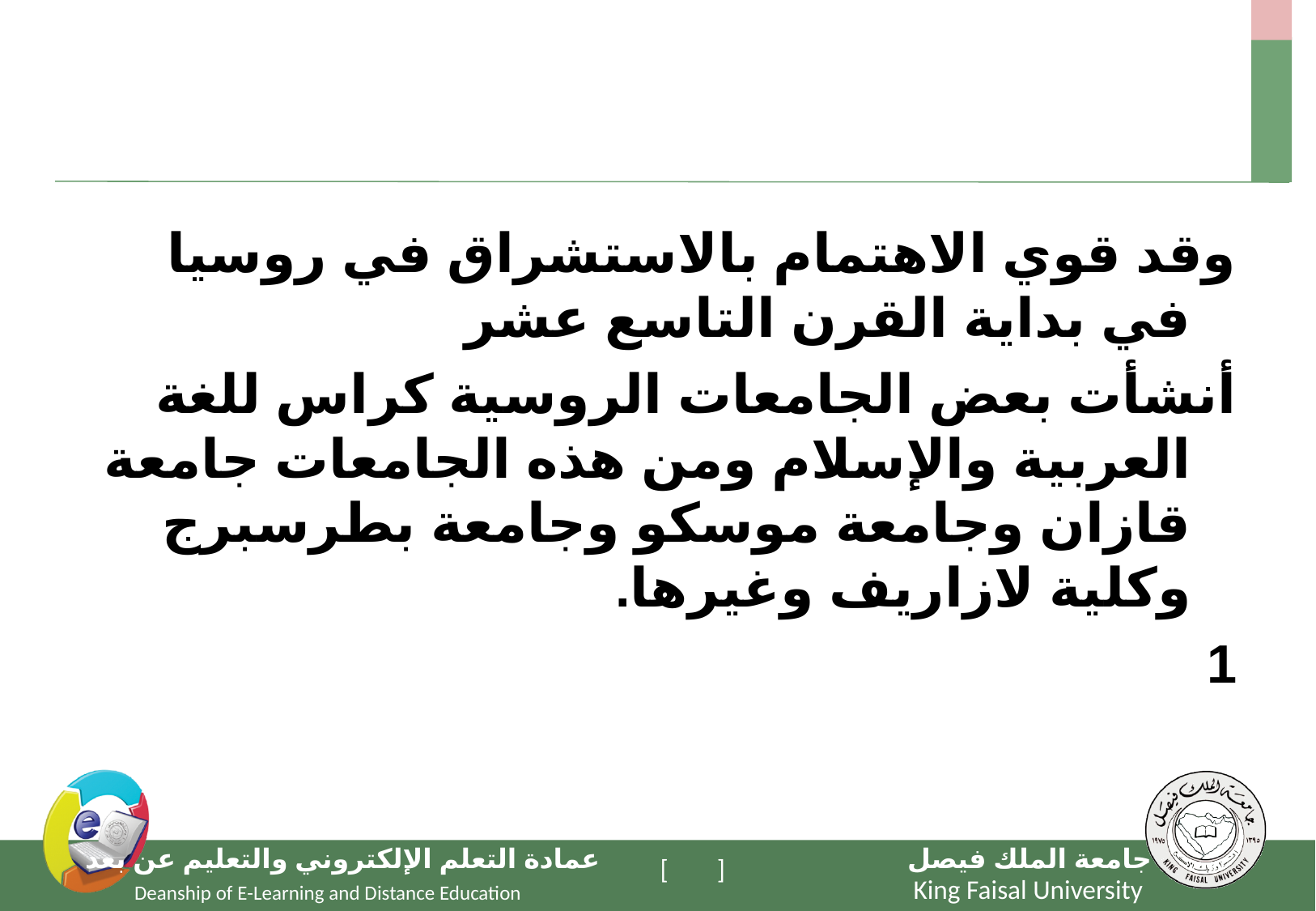

#
وقد قوي الاهتمام بالاستشراق في روسيا في بداية القرن التاسع عشر
أنشأت بعض الجامعات الروسية كراس للغة العربية والإسلام ومن هذه الجامعات جامعة قازان وجامعة موسكو وجامعة بطرسبرج وكلية لازاريف وغيرها.
1